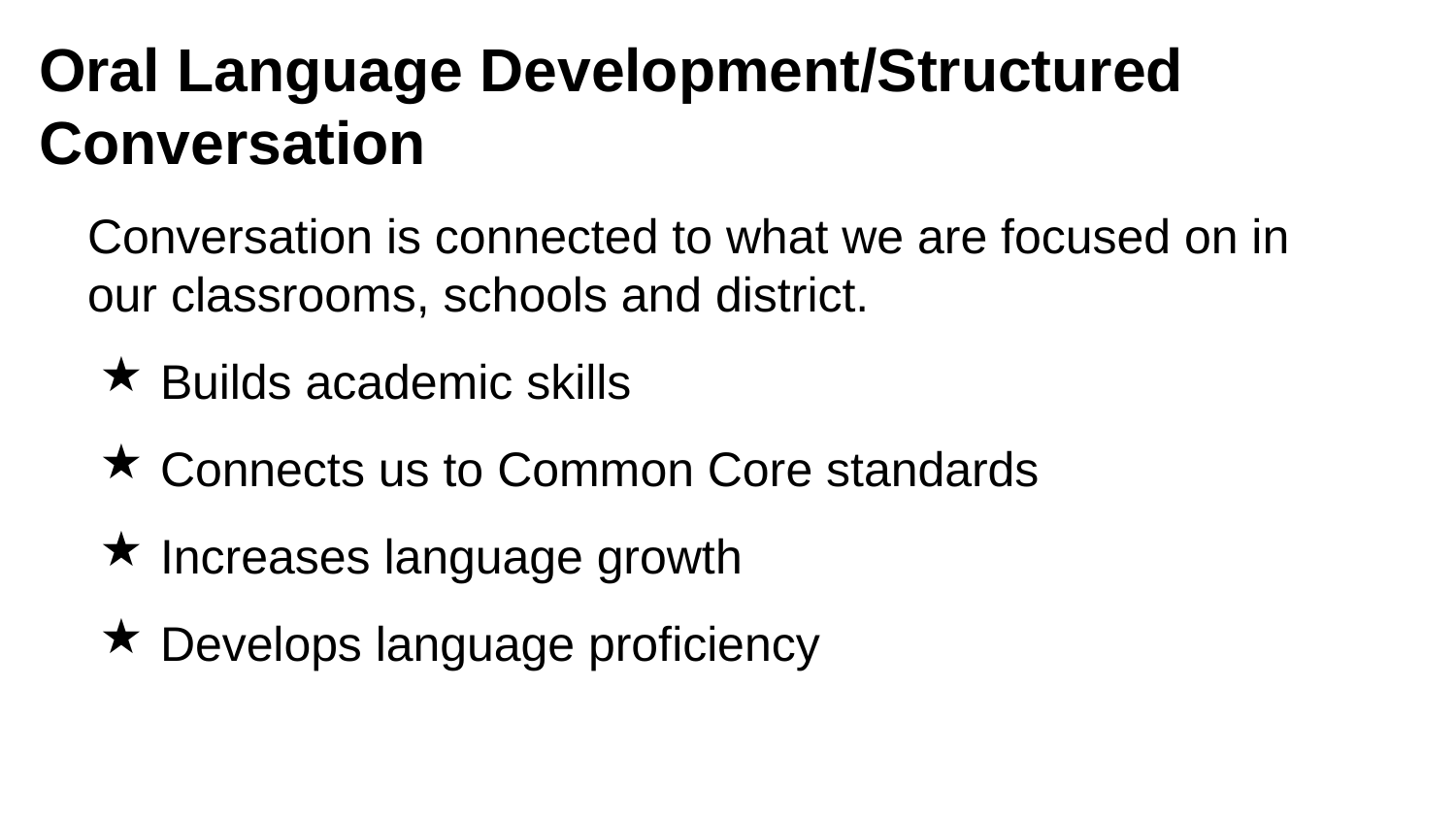

# Oral Language Development/Structured Conversation
Conversation is connected to what we are focused on in our classrooms, schools and district.
Builds academic skills
Connects us to Common Core standards
Increases language growth
Develops language proficiency